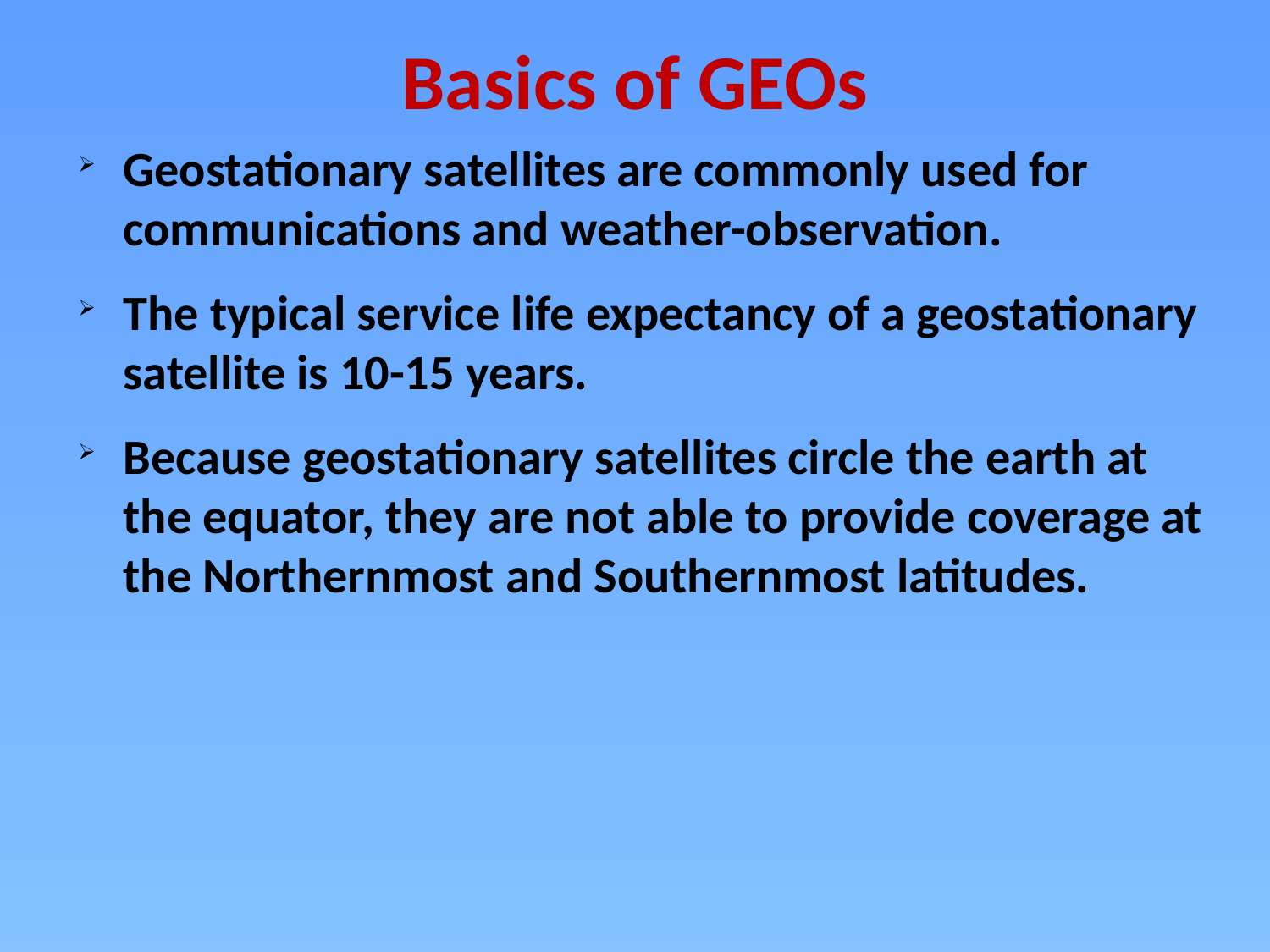

# Basics of GEOs
Geostationary satellites are commonly used for communications and weather-observation.
The typical service life expectancy of a geostationary satellite is 10-15 years.
Because geostationary satellites circle the earth at the equator, they are not able to provide coverage at the Northernmost and Southernmost latitudes.